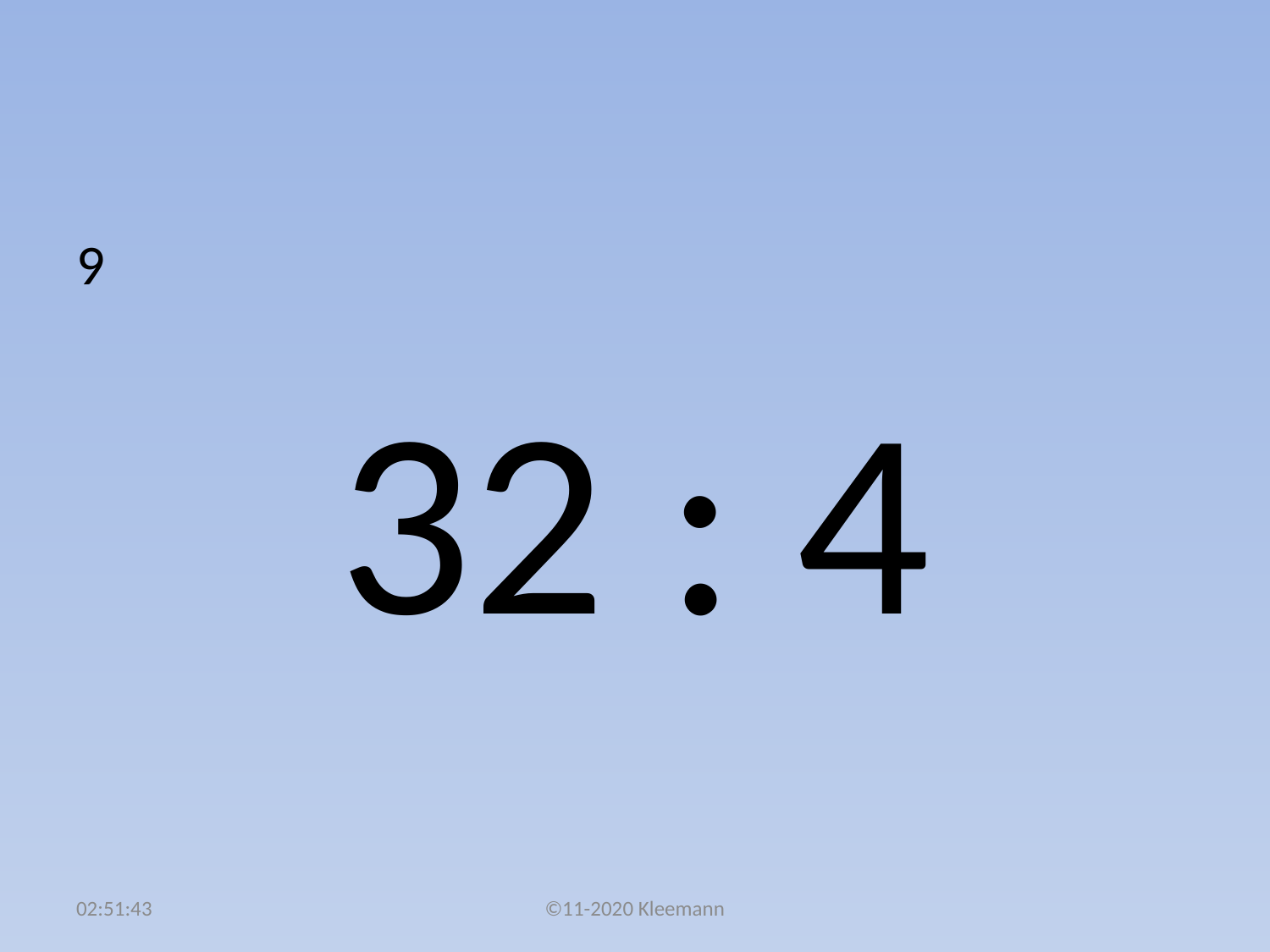

#
9
32 : 4
02:51:43
©11-2020 Kleemann